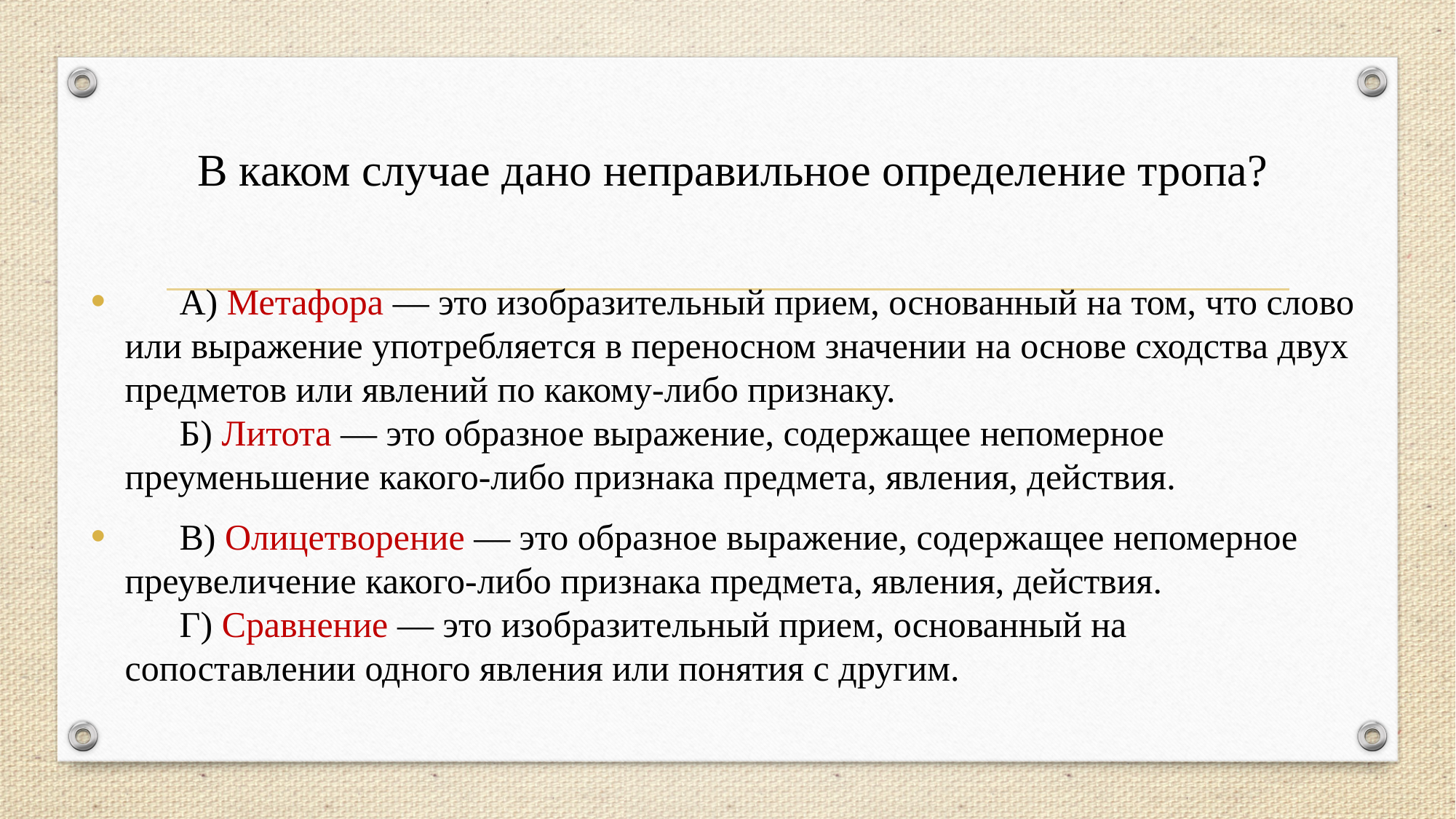

# В каком случае дано неправильное определение тропа?
      A) Метафора — это изобразительный прием, основанный на том, что слово или выражение употребляется в переносном значении на основе сходства двух предметов или явлений по какому-либо признаку.
      Б) Литота — это образное выражение, содержащее непомерное преуменьшение какого-либо признака предмета, явления, действия.
      В) Олицетворение — это образное выражение, содержащее непомерное преувеличение какого-либо признака предмета, явления, действия.
      Г) Сравнение — это изобразительный прием, основанный на сопоставлении одного явления или понятия с другим.